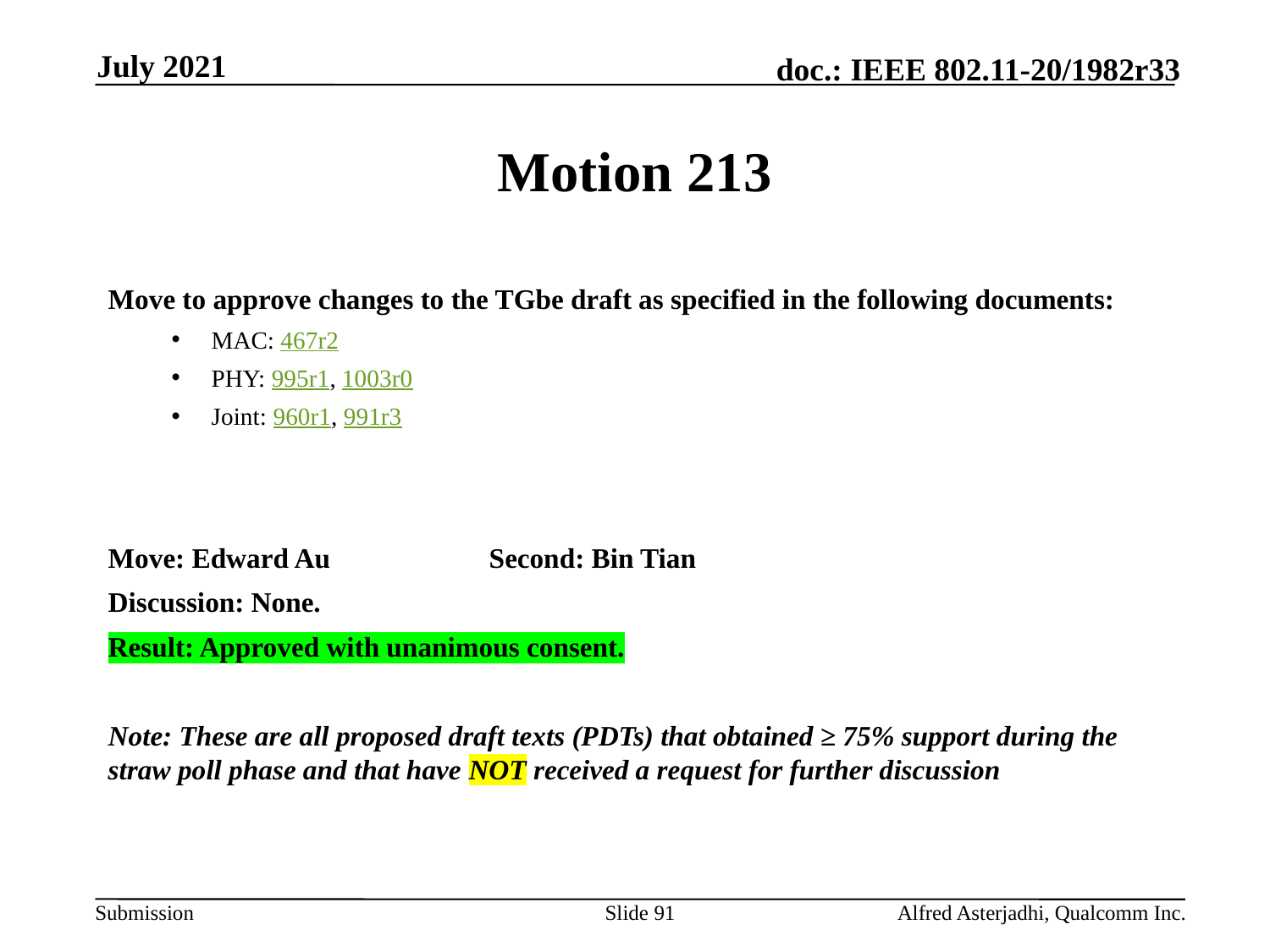

July 2021
# Motion 213
Move to approve changes to the TGbe draft as specified in the following documents:
MAC: 467r2
PHY: 995r1, 1003r0
Joint: 960r1, 991r3

Move: Edward Au		Second: Bin Tian
Discussion: None.
Result: Approved with unanimous consent.

Note: These are all proposed draft texts (PDTs) that obtained ≥ 75% support during the straw poll phase and that have NOT received a request for further discussion
Slide 91
Alfred Asterjadhi, Qualcomm Inc.